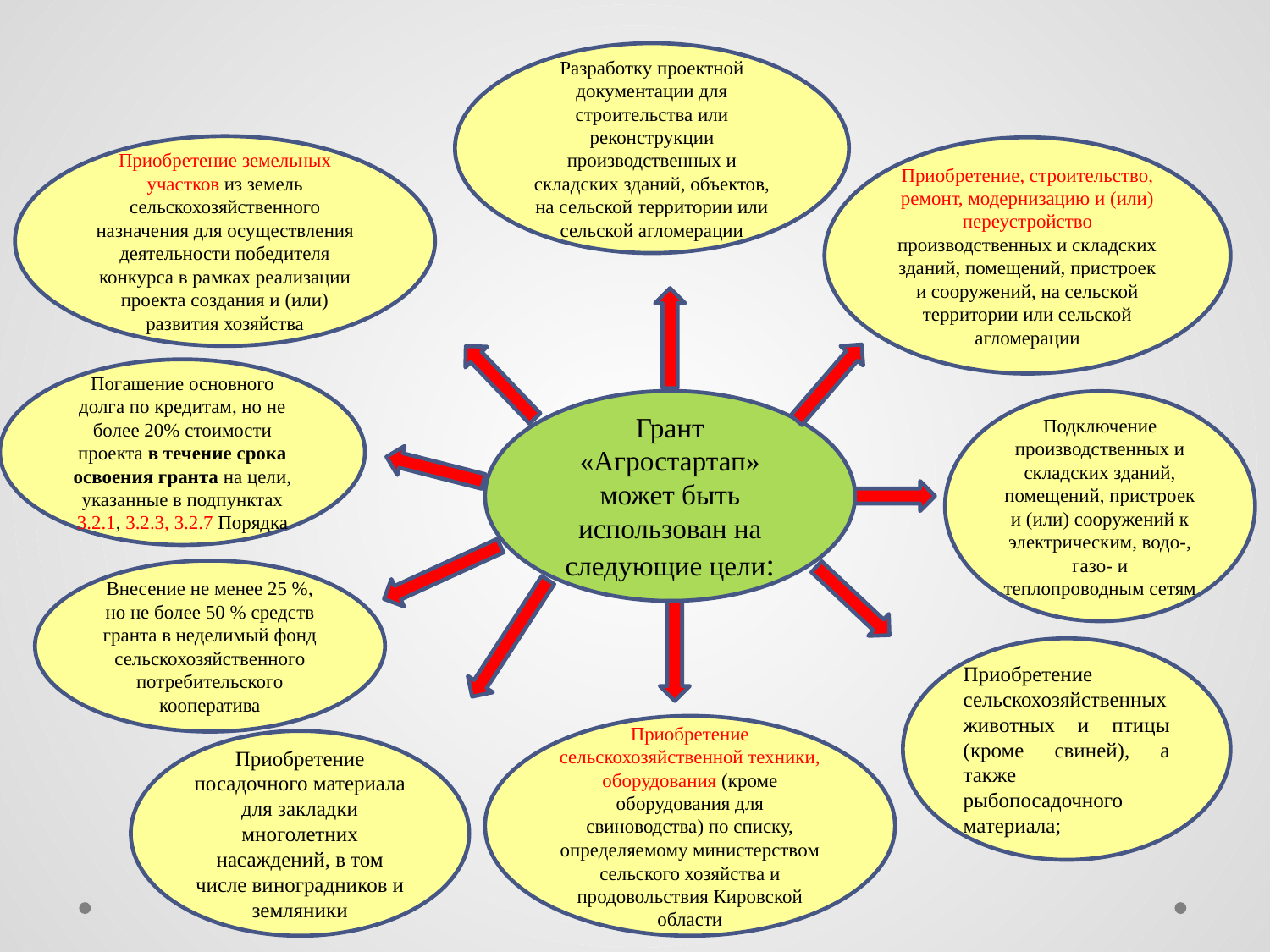

Разработку проектной документации для строительства или реконструкции производственных и складских зданий, объектов, на сельской территории или сельской агломерации
Приобретение земельных участков из земель сельскохозяйственного назначения для осуществления деятельности победителя конкурса в рамках реализации проекта создания и (или) развития хозяйства
Приобретение, строительство, ремонт, модернизацию и (или) переустройство производственных и складских зданий, помещений, пристроек и сооружений, на сельской территории или сельской агломерации

Погашение основного долга по кредитам, но не более 20% стоимости проекта в течение срока освоения гранта на цели, указанные в подпунктах 3.2.1, 3.2.3, 3.2.7 Порядка

Грант «Агростартап» может быть использован на следующие цели:
Подключение производственных и складских зданий, помещений, пристроек и (или) сооружений к электрическим, водо-, газо- и теплопроводным сетям

Внесение не менее 25 %, но не более 50 % средств гранта в неделимый фонд сельскохозяйственного потребительского кооператива

Приобретение сельскохозяйственных животных и птицы (кроме свиней), а также рыбопосадочного материала;
Приобретение сельскохозяйственной техники, оборудования (кроме оборудования для свиноводства) по списку, определяемому министерством сельского хозяйства и продовольствия Кировской области
Приобретение посадочного материала для закладки многолетних насаждений, в том числе виноградников и земляники